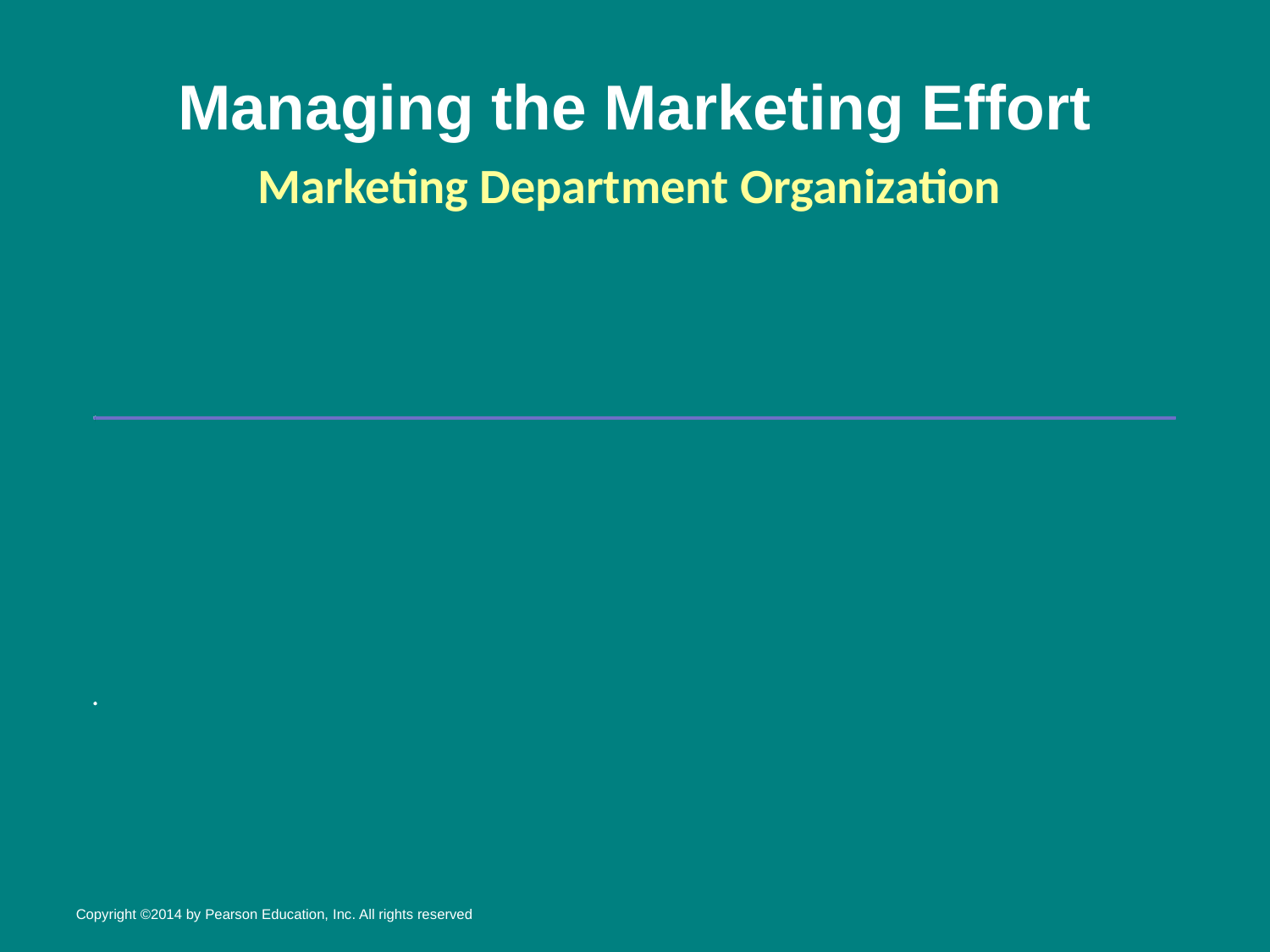

# Managing the Marketing Effort
Marketing Department Organization

Copyright ©2014 by Pearson Education, Inc. All rights reserved